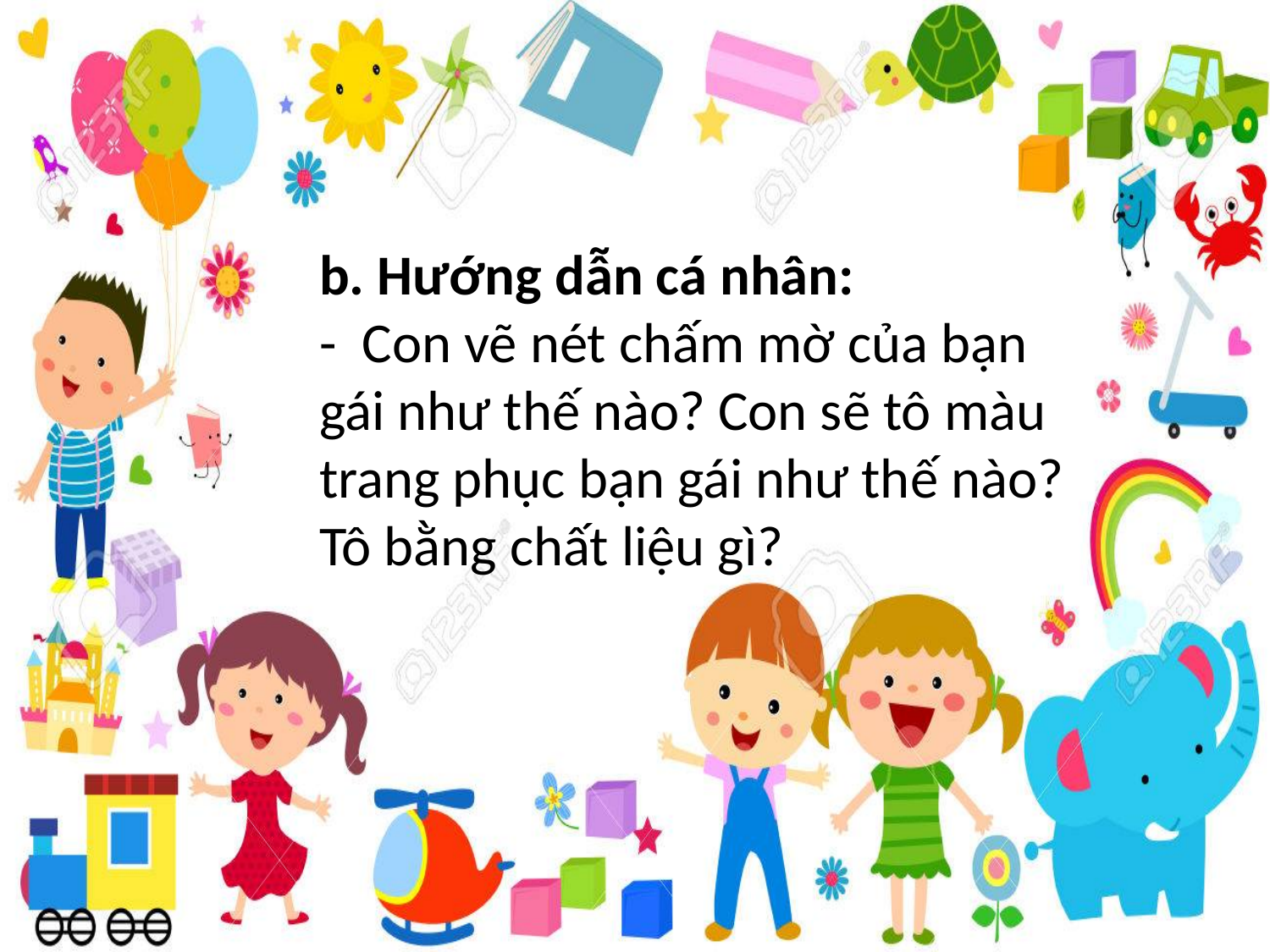

b. Hướng dẫn cá nhân:
-  Con vẽ nét chấm mờ của bạn gái như thế nào? Con sẽ tô màu trang phục bạn gái như thế nào? Tô bằng chất liệu gì?